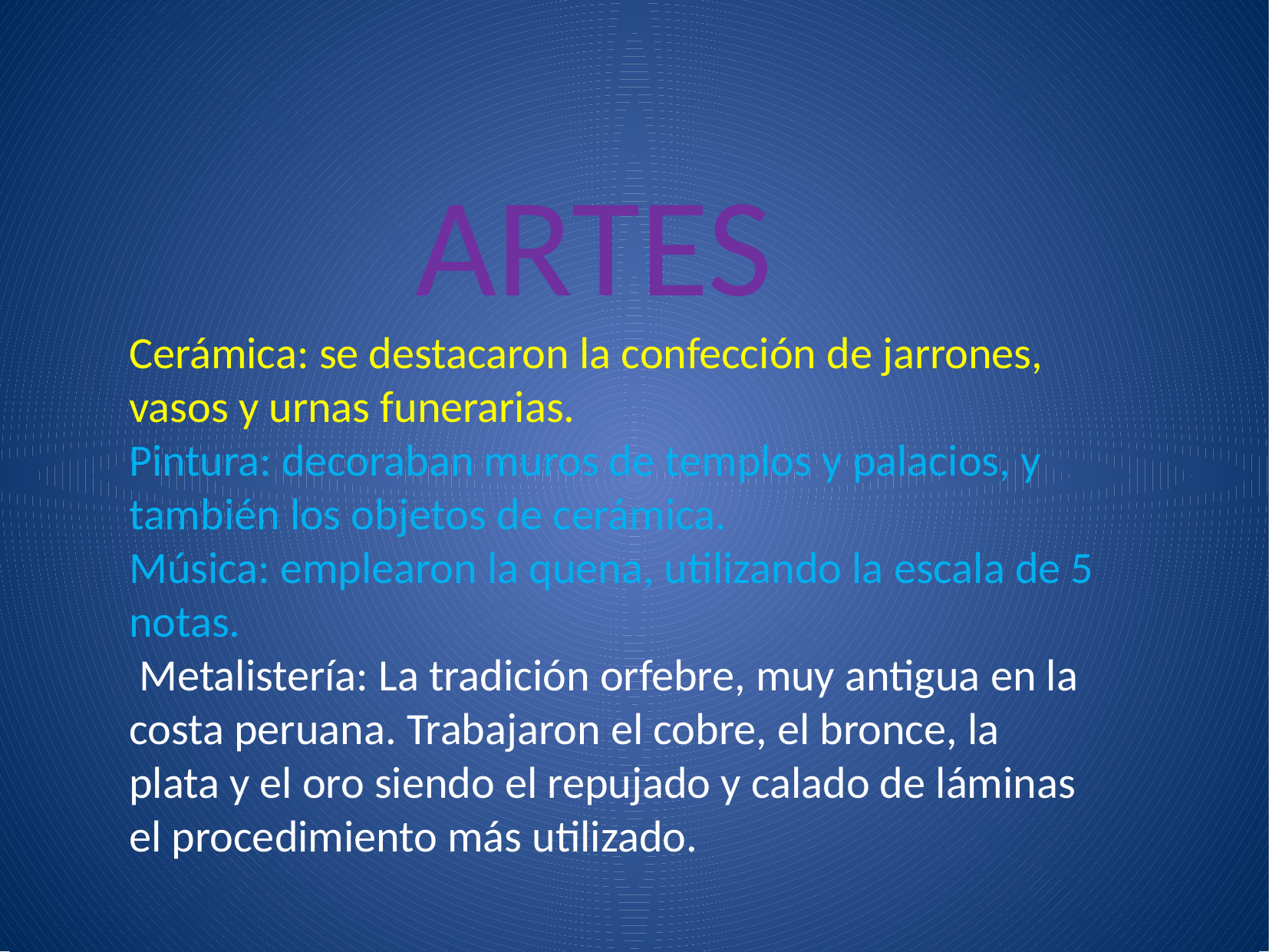

ARTES
Cerámica: se destacaron la confección de jarrones, vasos y urnas funerarias.
Pintura: decoraban muros de templos y palacios, y también los objetos de cerámica.
Música: emplearon la quena, utilizando la escala de 5 notas.
 Metalistería: La tradición orfebre, muy antigua en la costa peruana. Trabajaron el cobre, el bronce, la plata y el oro siendo el repujado y calado de láminas el procedimiento más utilizado.